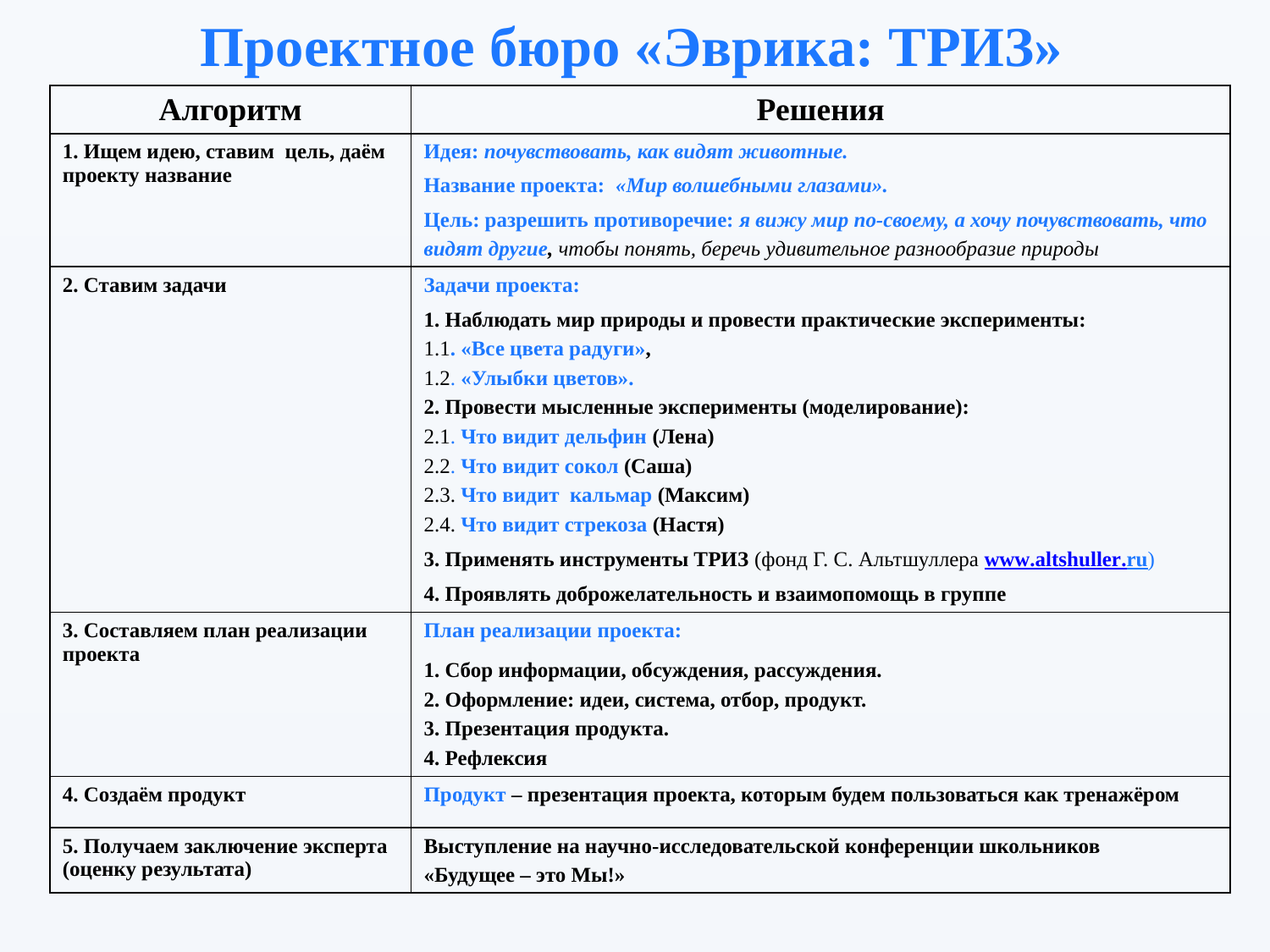

Проектное бюро «Эврика: ТРИЗ»
| Алгоритм | Решения |
| --- | --- |
| 1. Ищем идею, ставим цель, даём проекту название | Идея: почувствовать, как видят животные. Название проекта: «Мир волшебными глазами». Цель: разрешить противоречие: я вижу мир по-своему, а хочу почувствовать, что видят другие, чтобы понять, беречь удивительное разнообразие природы |
| 2. Ставим задачи | Задачи проекта: 1. Наблюдать мир природы и провести практические эксперименты: 1.1. «Все цвета радуги», 1.2. «Улыбки цветов». 2. Провести мысленные эксперименты (моделирование): 2.1. Что видит дельфин (Лена) 2.2. Что видит сокол (Саша) 2.3. Что видит кальмар (Максим) 2.4. Что видит стрекоза (Настя) 3. Применять инструменты ТРИЗ (фонд Г. С. Альтшуллера www.altshuller.ru) 4. Проявлять доброжелательность и взаимопомощь в группе |
| 3. Составляем план реализации проекта | План реализации проекта: 1. Сбор информации, обсуждения, рассуждения. 2. Оформление: идеи, система, отбор, продукт. 3. Презентация продукта. 4. Рефлексия |
| 4. Создаём продукт | Продукт – презентация проекта, которым будем пользоваться как тренажёром |
| 5. Получаем заключение эксперта (оценку результата) | Выступление на научно-исследовательской конференции школьников «Будущее – это Мы!» |